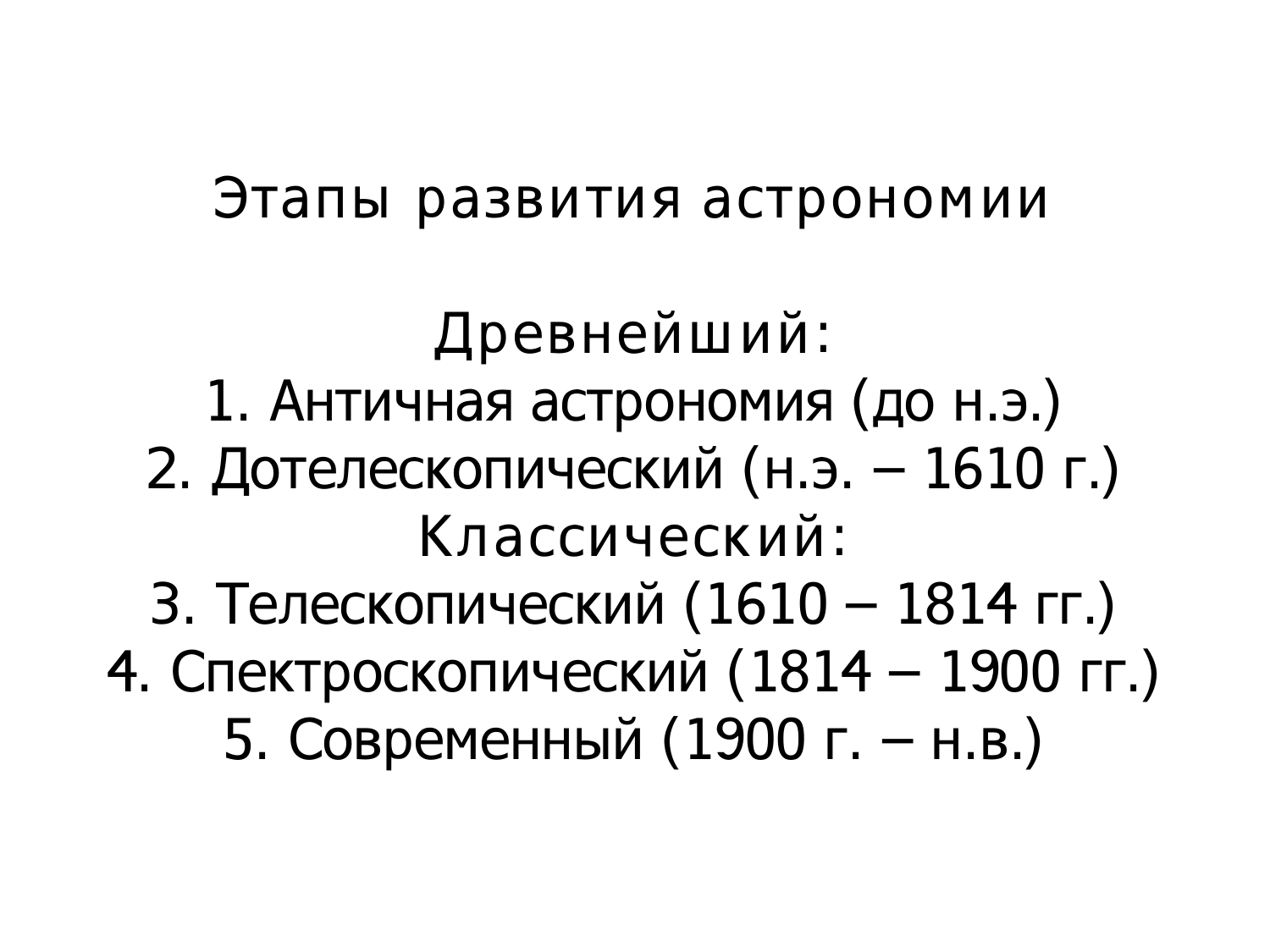

# Этапы развития астрономии Древнейший: 1. Античная астрономия (до н.э.) 2. Дотелескопический (н.э. – 1610 г.) Классический: 3. Телескопический (1610 – 1814 гг.) 4. Спектроскопический (1814 – 1900 гг.) 5. Современный (1900 г. – н.в.)